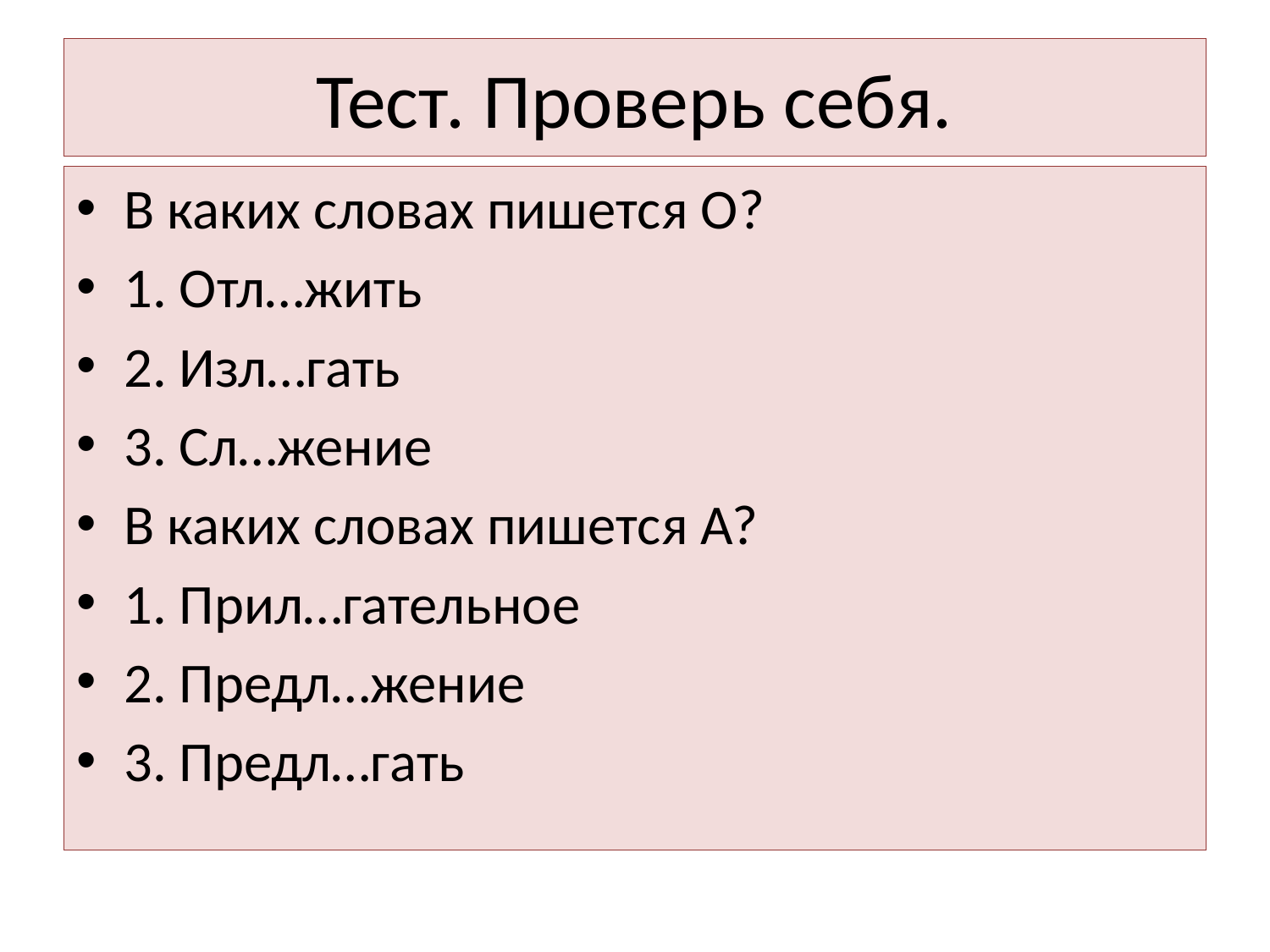

# Тест. Проверь себя.
В каких словах пишется О?
1. Отл…жить
2. Изл…гать
3. Сл…жение
В каких словах пишется А?
1. Прил…гательное
2. Предл…жение
3. Предл…гать